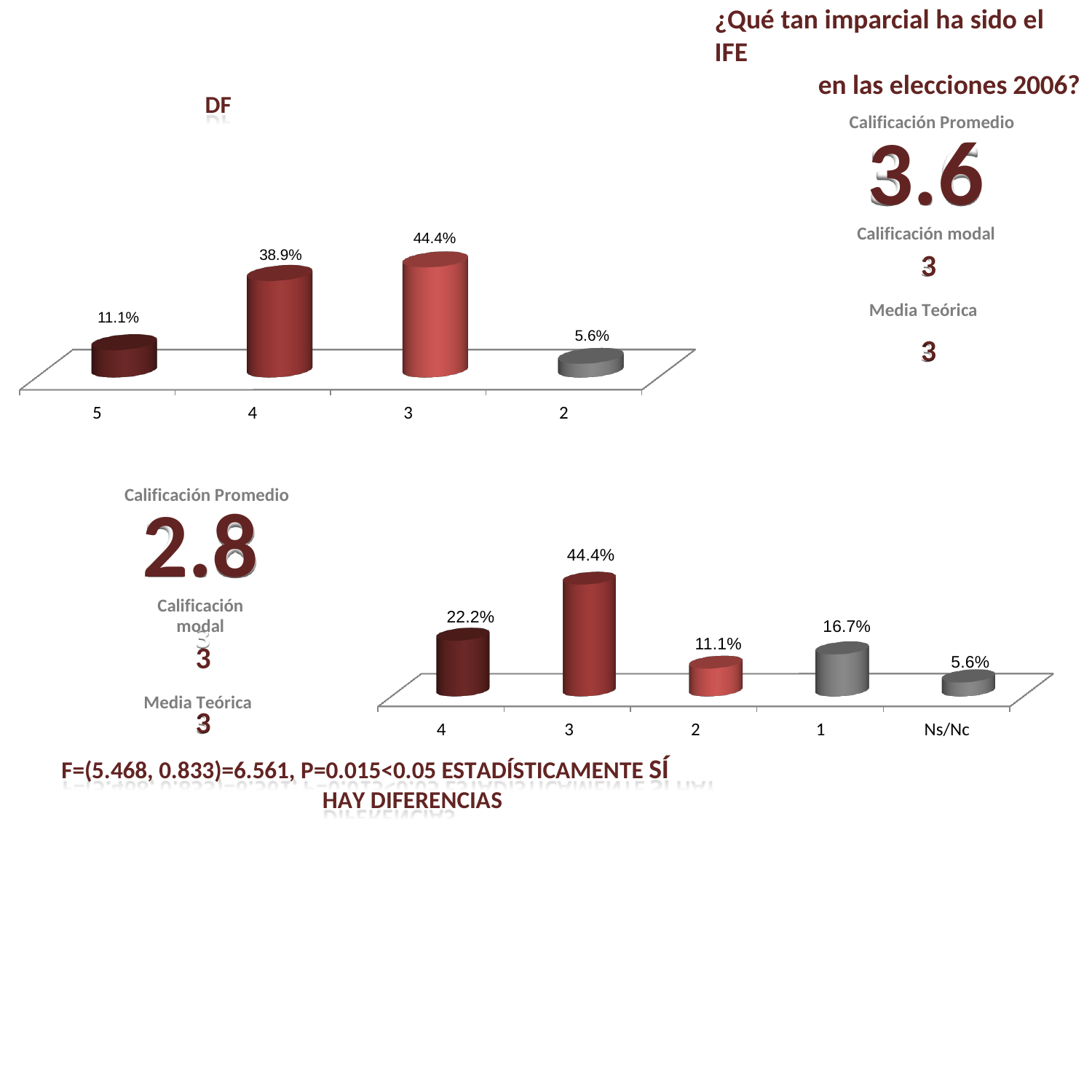

¿Qué tan imparcial ha sido el IFE
en las elecciones 2006?
DF

Calificación Promedio
3.6
Calificación modal
3

Media Teórica

3

44.4%

38.9%
11.1%

5.6%

5
4
3
2

Calificación Promedio
2.8
Calificación modal
3

Media Teórica

44.4%
22.2%

16.7%
11.1%
5.6%

3

4	3	2
1
Ns/Nc
F=(5.468, 0.833)=6.561, P=0.015<0.05 ESTADÍSTICAMENTE SÍ HAY DIFERENCIAS